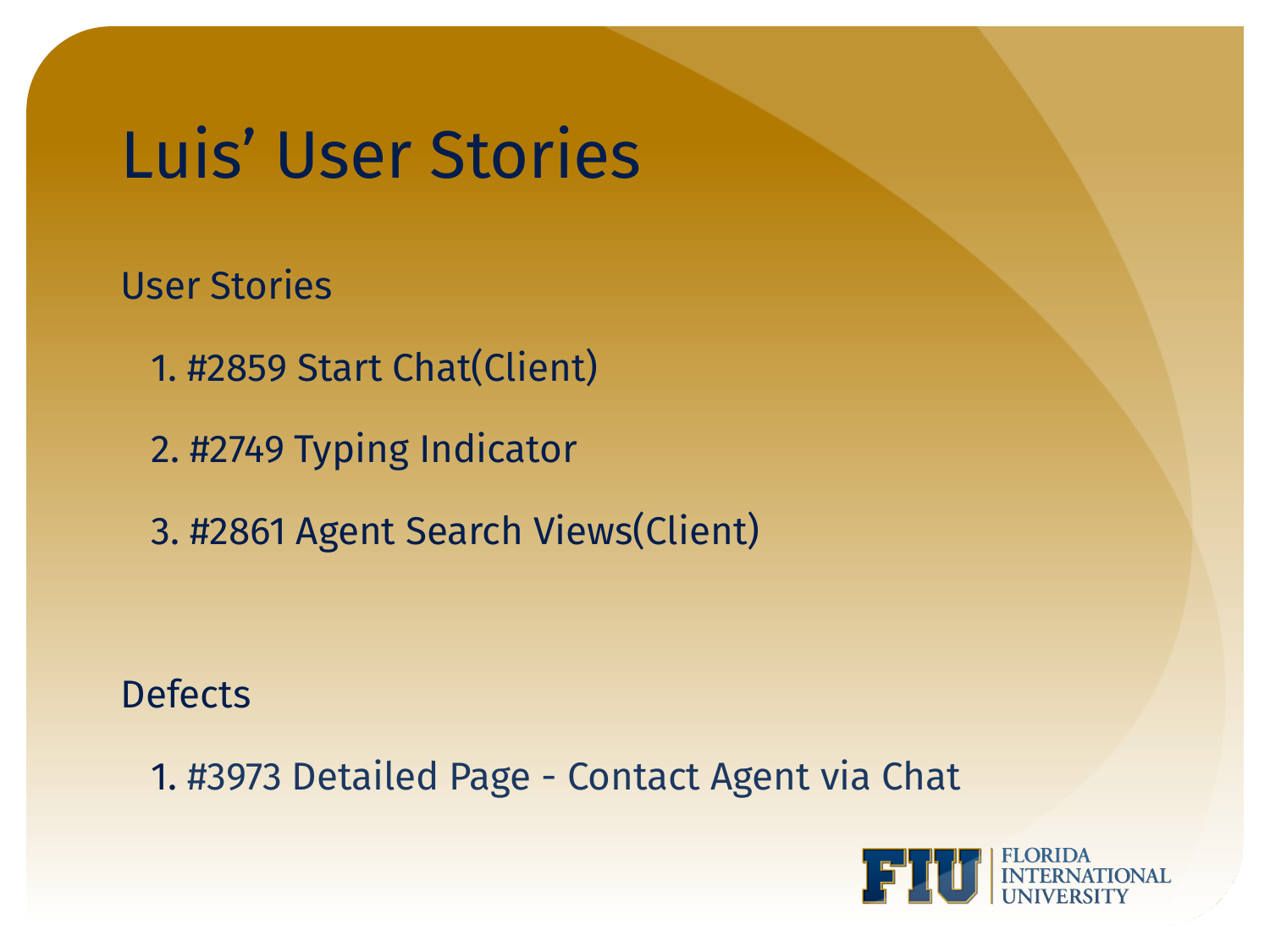

# Luis’ User Stories
User Stories
   1. #2859 Start Chat(Client)
   2. #2749 Typing Indicator
   3. #2861 Agent Search Views(Client)

Defects
   1. #3973 Detailed Page - Contact Agent via Chat